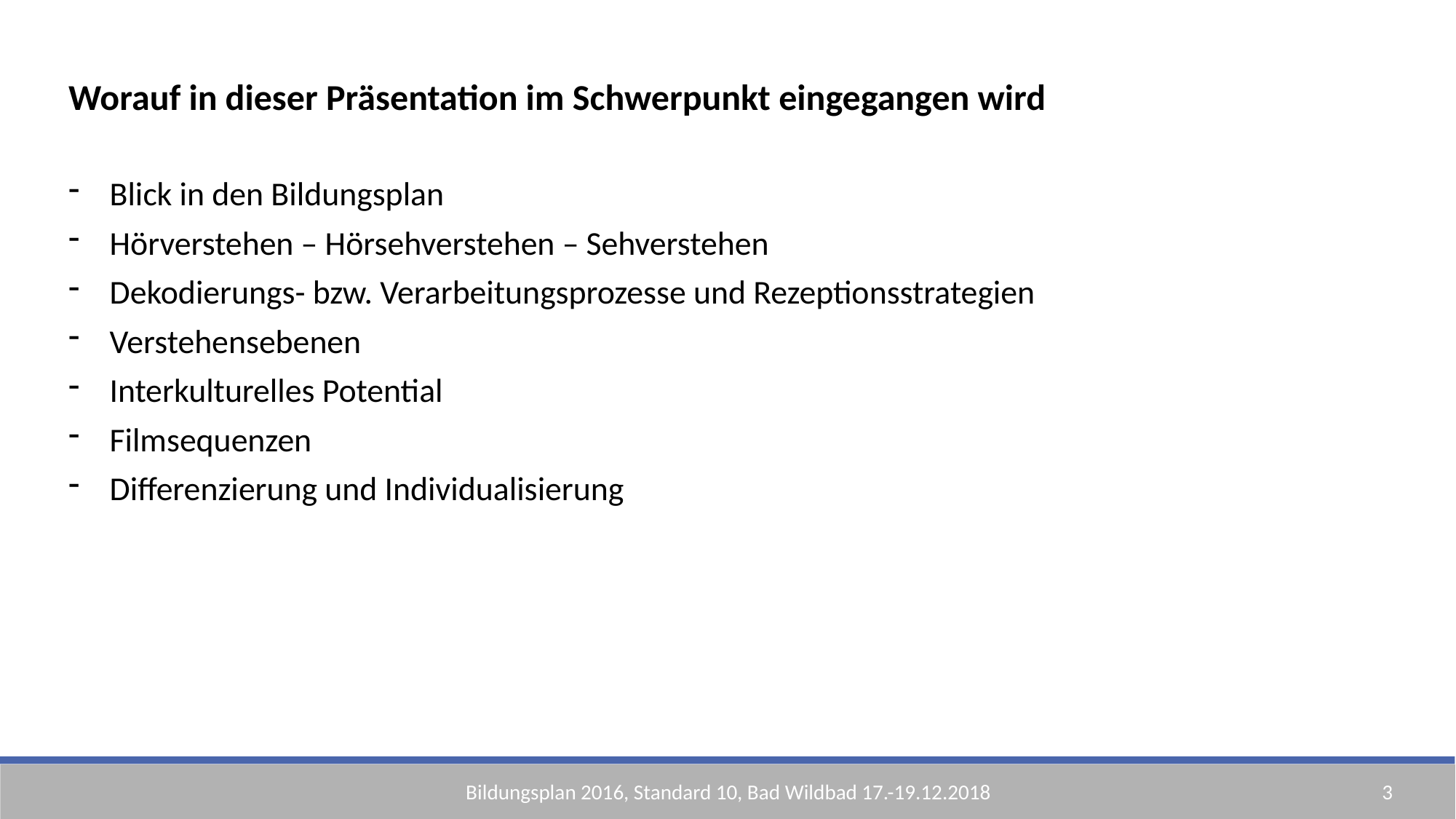

Worauf in dieser Präsentation im Schwerpunkt eingegangen wird
Blick in den Bildungsplan
Hörverstehen – Hörsehverstehen – Sehverstehen
Dekodierungs- bzw. Verarbeitungsprozesse und Rezeptionsstrategien
Verstehensebenen
Interkulturelles Potential
Filmsequenzen
Differenzierung und Individualisierung